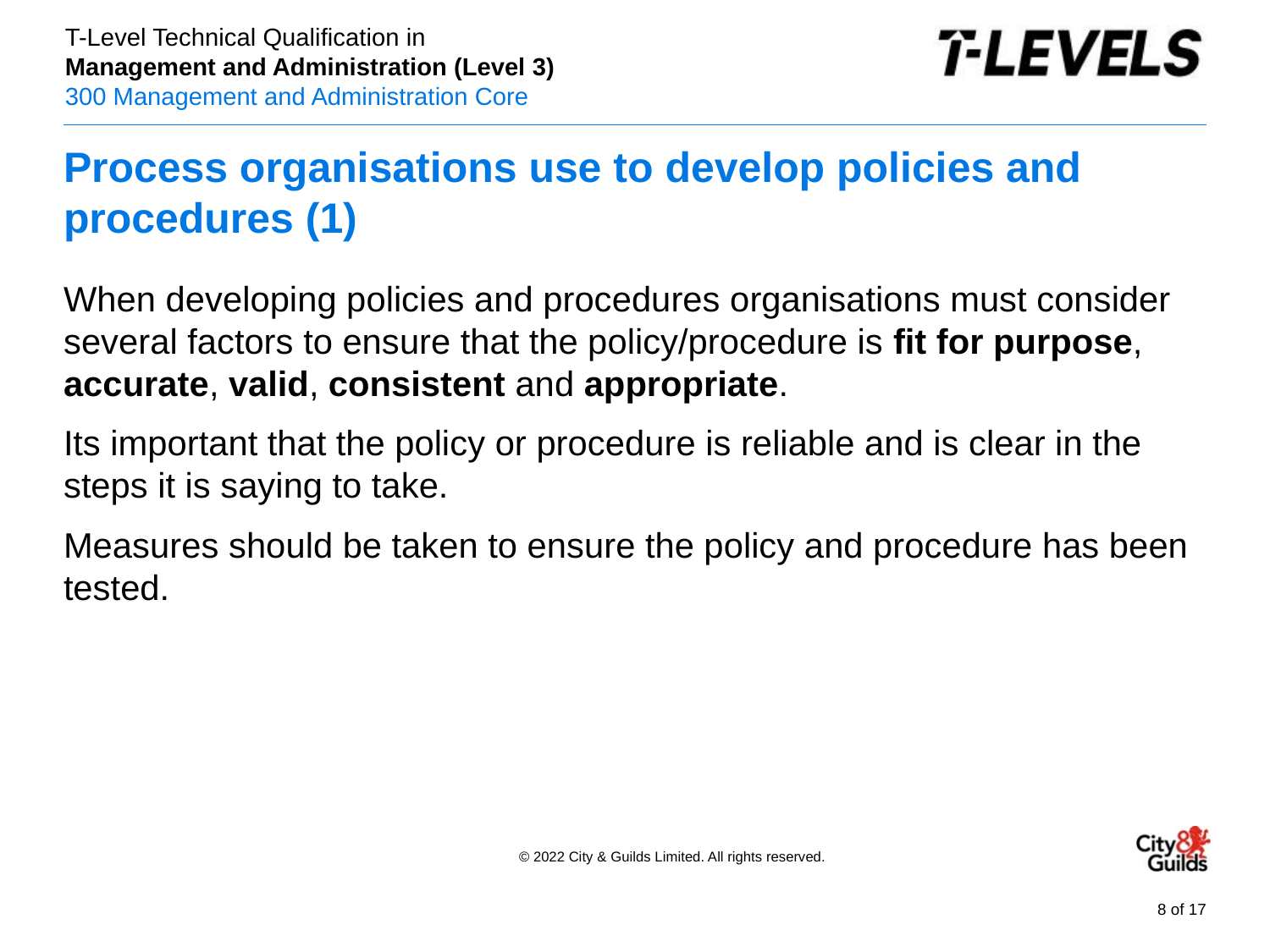

# Process organisations use to develop policies and procedures (1)
When developing policies and procedures organisations must consider several factors to ensure that the policy/procedure is fit for purpose, accurate, valid, consistent and appropriate.
Its important that the policy or procedure is reliable and is clear in the steps it is saying to take.
Measures should be taken to ensure the policy and procedure has been tested.